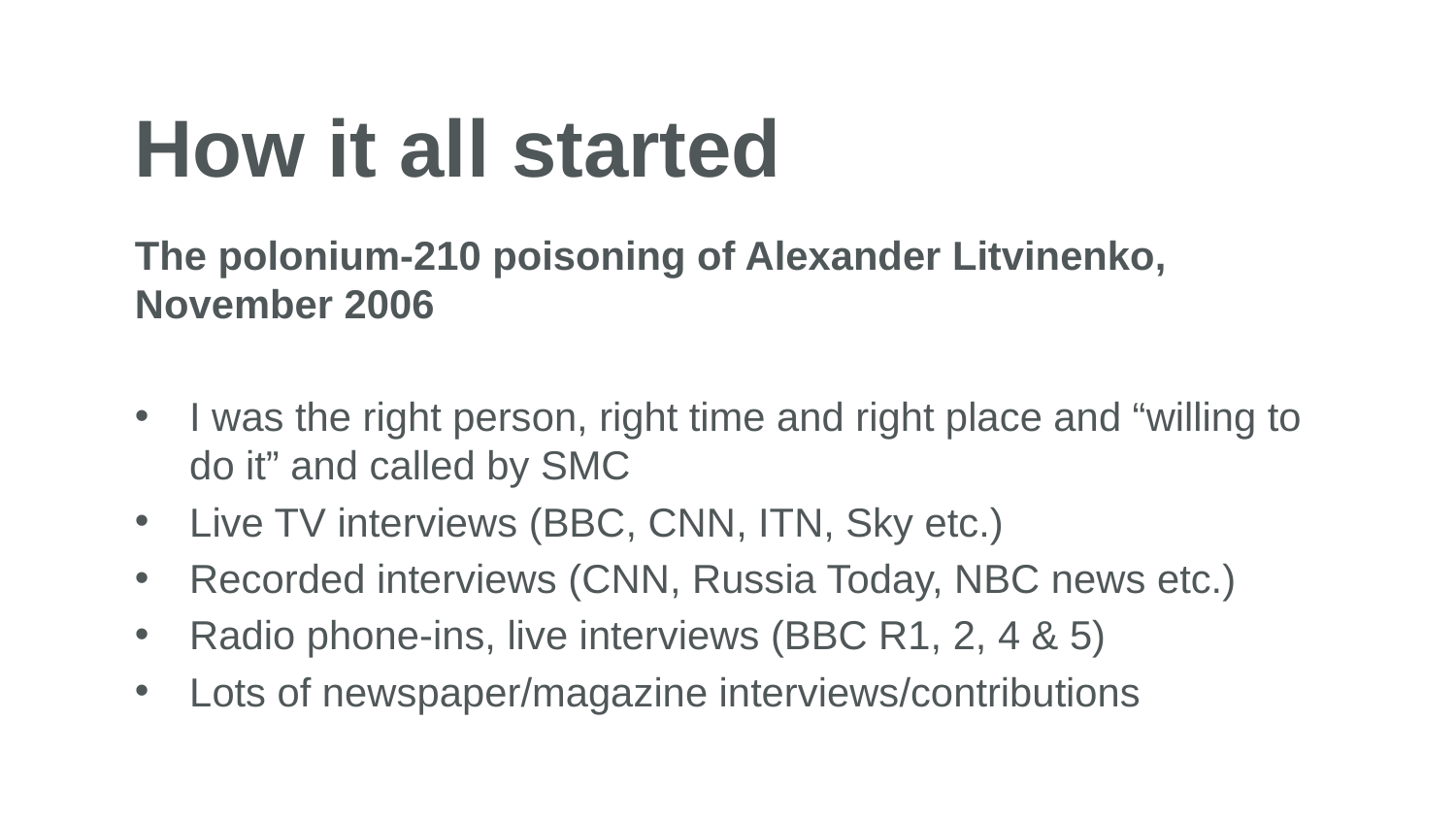

# How it all started
The polonium-210 poisoning of Alexander Litvinenko, November 2006

I was the right person, right time and right place and “willing to do it” and called by SMC
Live TV interviews (BBC, CNN, ITN, Sky etc.)
Recorded interviews (CNN, Russia Today, NBC news etc.)
Radio phone-ins, live interviews (BBC R1, 2, 4 & 5)
Lots of newspaper/magazine interviews/contributions